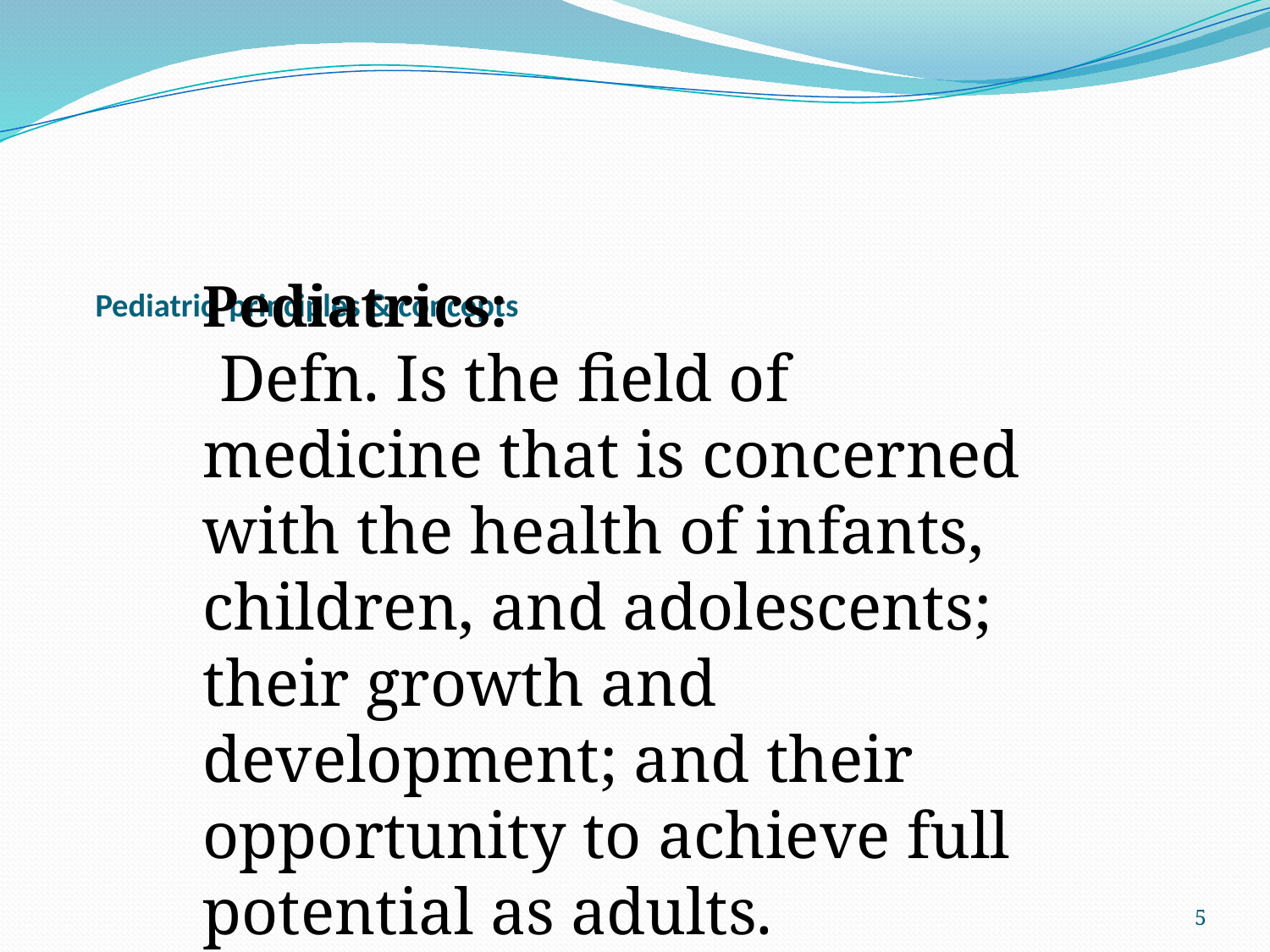

# Pediatric  principles & concepts
Pediatrics:
 Defn. Is the field of medicine that is concerned with the health of infants, children, and adolescents; their growth and development; and their opportunity to achieve full potential as adults.
5